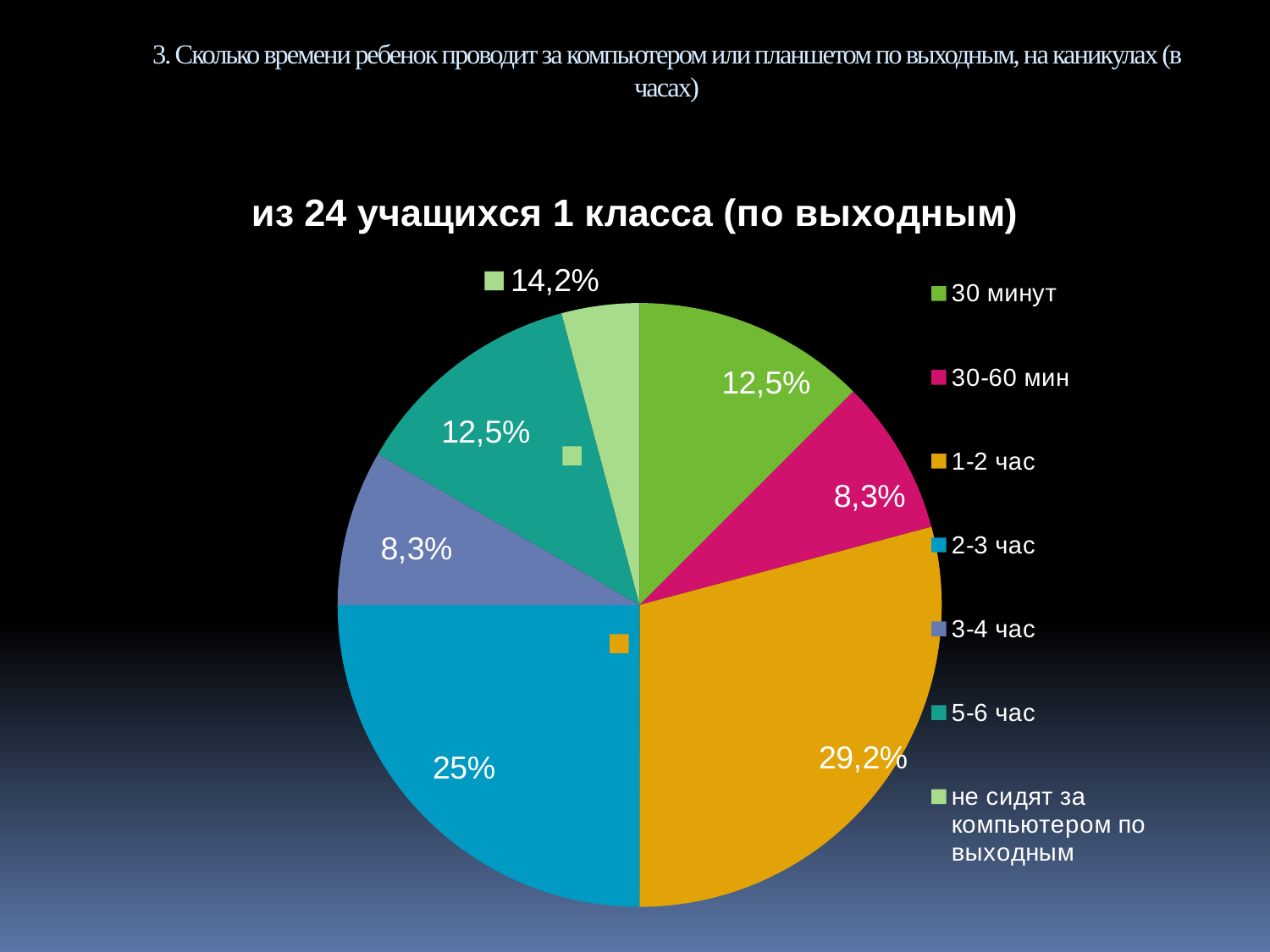

# 3. Сколько времени ребенок проводит за компьютером или планшетом по выходным, на каникулах (в часах)

### Chart: из 24 учащихся 1 класса (по выходным)

| Category | из 28 учащихся 1 класса (по выходным) | Столбец1 |
|---|---|---|
| 30 минут | 3.0 | 12.5 |
| 30-60 мин | 2.0 | 8.333333333333336 |
| 1-2 час | 7.0 | 29.166666666666668 |
| 2-3 час | 6.0 | 25.0 |
| 3-4 час | 2.0 | 8.333333333333336 |
| 5-6 час | 3.0 | 12.5 |
| не сидят за компьютером по выходным | 1.0 | 4.166666666666667 |